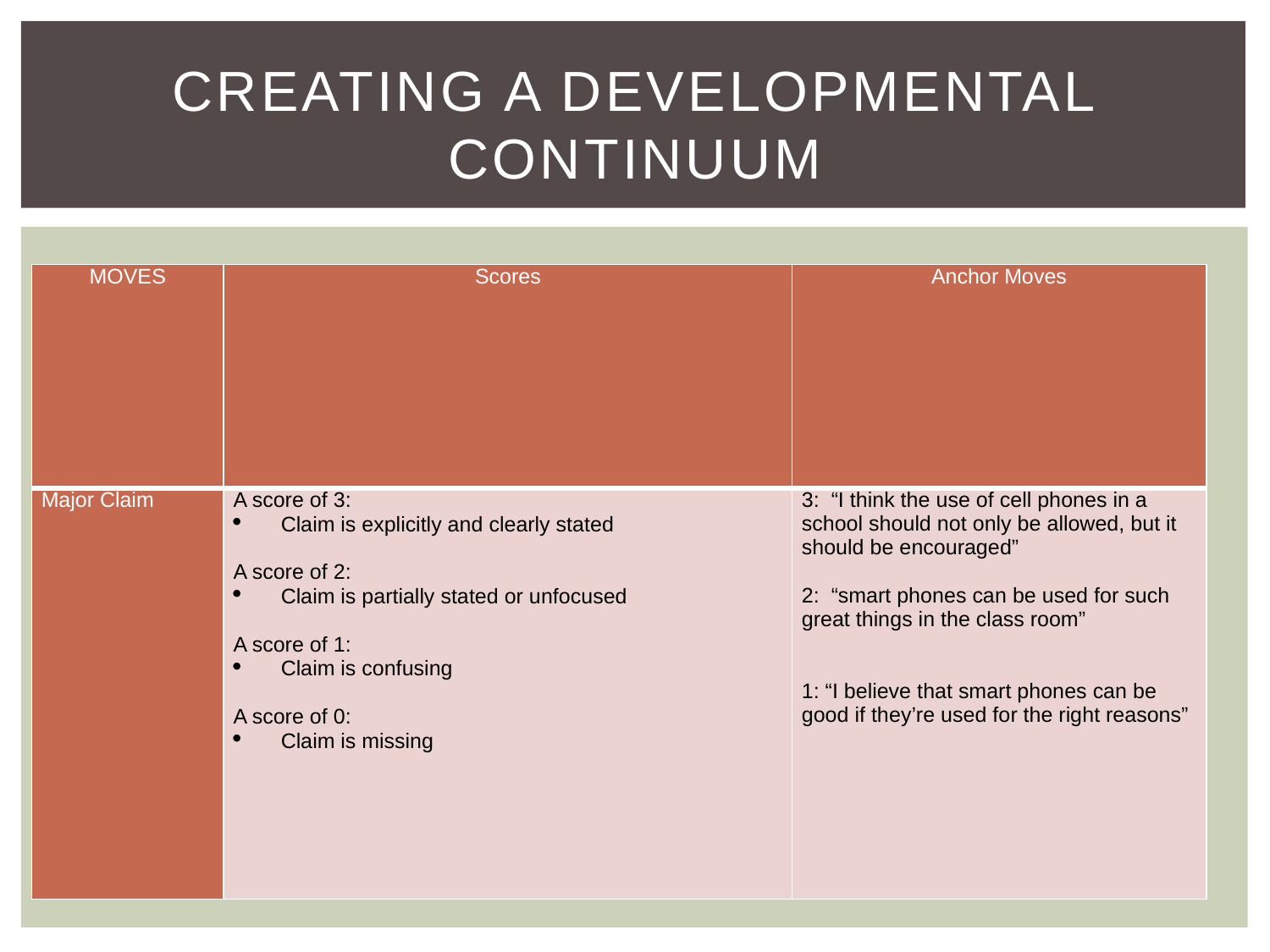

# Creating a Developmental Continuum
| MOVES | Scores | Anchor Moves |
| --- | --- | --- |
| Major Claim | A score of 3: Claim is explicitly and clearly stated   A score of 2: Claim is partially stated or unfocused   A score of 1: Claim is confusing   A score of 0: Claim is missing | 3: “I think the use of cell phones in a school should not only be allowed, but it should be encouraged”   2: “smart phones can be used for such great things in the class room”     1: “I believe that smart phones can be good if they’re used for the right reasons” |